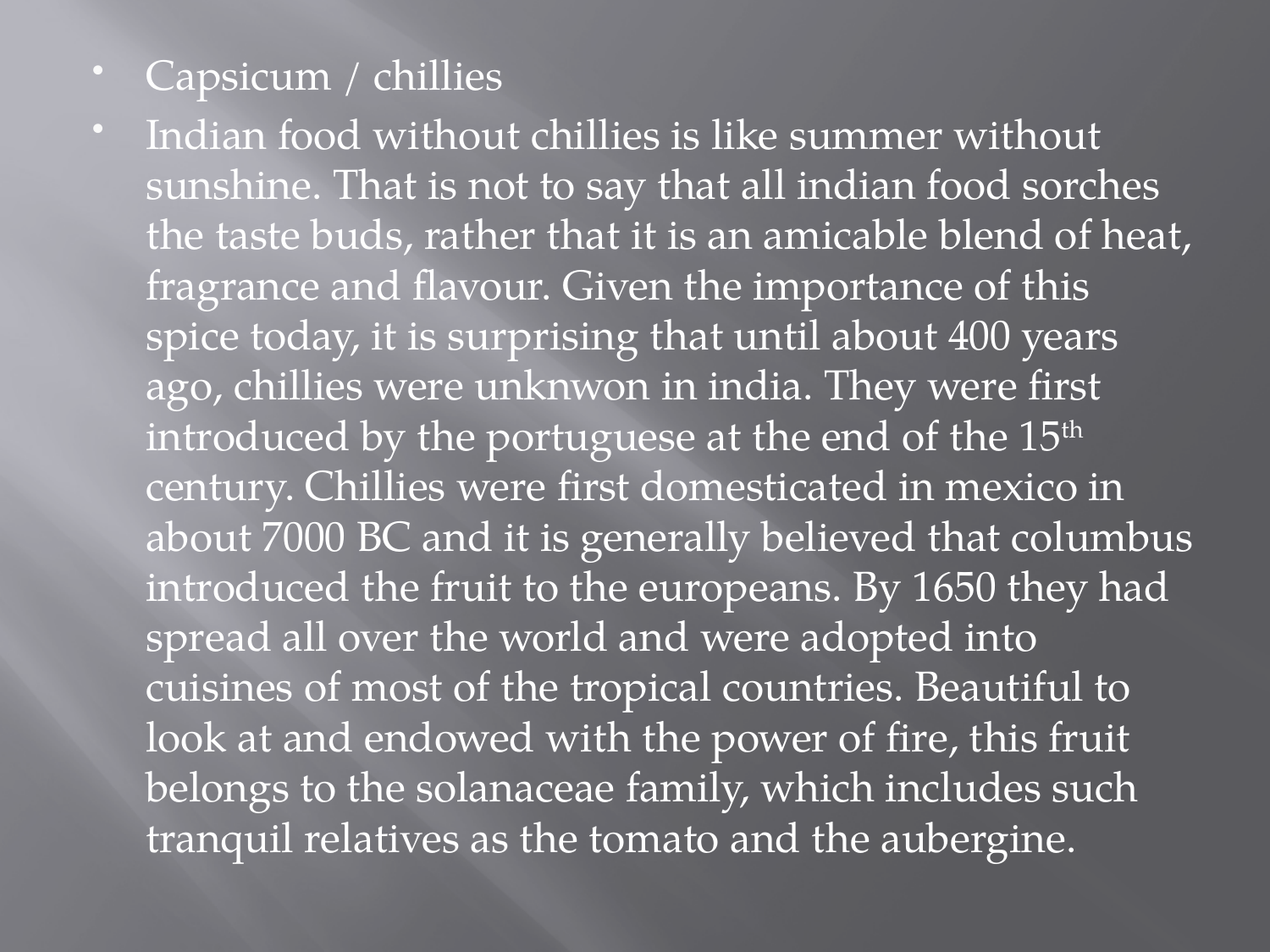

Capsicum / chillies
Indian food without chillies is like summer without sunshine. That is not to say that all indian food sorches the taste buds, rather that it is an amicable blend of heat, fragrance and flavour. Given the importance of this spice today, it is surprising that until about 400 years ago, chillies were unknwon in india. They were first introduced by the portuguese at the end of the 15th century. Chillies were first domesticated in mexico in about 7000 BC and it is generally believed that columbus introduced the fruit to the europeans. By 1650 they had spread all over the world and were adopted into cuisines of most of the tropical countries. Beautiful to look at and endowed with the power of fire, this fruit belongs to the solanaceae family, which includes such tranquil relatives as the tomato and the aubergine.